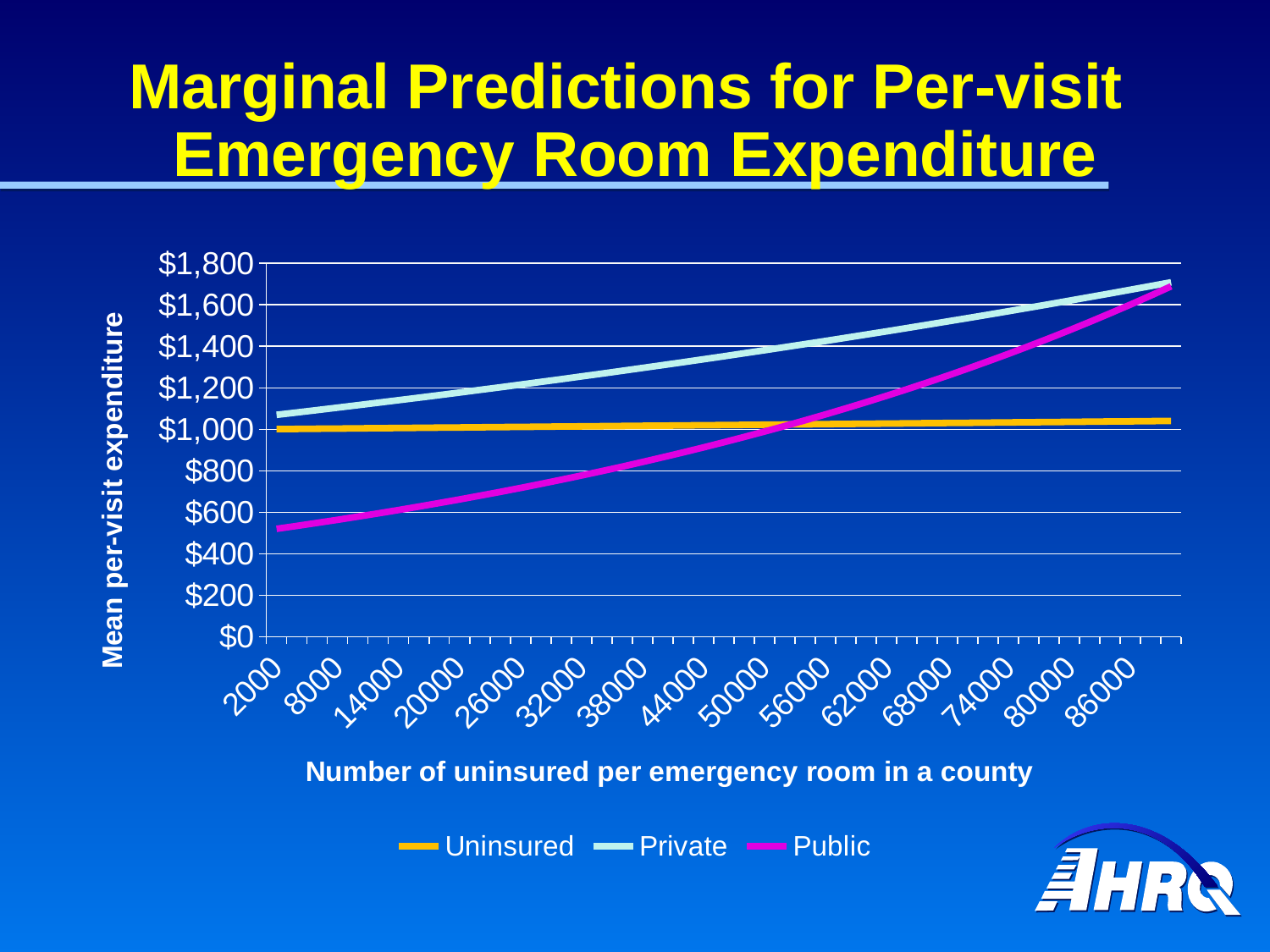

# Marginal Predictions for Per-visit Emergency Room Expenditure

### Chart

| Category | Uninsured | Private | Public |
|---|---|---|---|
| 2000 | 1000.87 | 1069.5629999999999 | 520.3759 |
| 4000 | 1001.748 | 1081.005 | 534.4861999999995 |
| 6000 | 1002.628 | 1092.569 | 548.9792 |
| 8000 | 1003.5069999999994 | 1104.258 | 563.8650999999992 |
| 10000 | 1004.388 | 1116.071 | 579.1547 |
| 12000 | 1005.269 | 1128.01 | 594.8588 |
| 14000 | 1006.151 | 1140.077 | 610.9888000000005 |
| 16000 | 1007.034 | 1152.274 | 627.5561999999992 |
| 18000 | 1007.918 | 1164.6 | 644.5727 |
| 20000 | 1008.8019999999993 | 1177.059 | 662.0507 |
| 22000 | 1009.6880000000007 | 1189.6509999999998 | 680.0025999999995 |
| 24000 | 1010.5730000000005 | 1202.378 | 698.441299999999 |
| 26000 | 1011.4599999999994 | 1215.241 | 717.38 |
| 28000 | 1012.348 | 1228.241 | 736.8322999999989 |
| 30000 | 1013.236 | 1241.3799999999999 | 756.8119999999993 |
| 32000 | 1014.125 | 1254.6609999999998 | 777.3334 |
| 34000 | 1015.015 | 1268.0829999999999 | 798.4112999999992 |
| 36000 | 1015.9059999999994 | 1281.648 | 820.0607 |
| 38000 | 1016.797 | 1295.359 | 842.2972 |
| 40000 | 1017.6890000000005 | 1309.217 | 865.1365999999995 |
| 42000 | 1018.582 | 1323.222 | 888.5952999999994 |
| 44000 | 1019.476 | 1337.378 | 912.6902 |
| 46000 | 1020.371 | 1351.6849999999986 | 937.4384 |
| 48000 | 1021.266 | 1366.145 | 962.8575999999988 |
| 50000 | 1022.1619999999994 | 1380.76 | 988.9660999999992 |
| 52000 | 1023.059 | 1395.531 | 1015.7830000000008 |
| 54000 | 1023.9569999999992 | 1410.46 | 1043.326 |
| 56000 | 1024.855 | 1425.549 | 1071.617 |
| 58000 | 1025.755 | 1440.799 | 1100.6739999999998 |
| 60000 | 1026.655 | 1456.212 | 1130.52 |
| 62000 | 1027.556 | 1471.791 | 1161.1739999999998 |
| 64000 | 1028.457 | 1487.536 | 1192.6599999999999 |
| 66000 | 1029.36 | 1503.449 | 1225.0 |
| 68000 | 1030.263 | 1519.532 | 1258.217 |
| 70000 | 1031.167 | 1535.788 | 1292.3339999999998 |
| 72000 | 1032.072 | 1552.218 | 1327.377 |
| 74000 | 1032.978 | 1568.8229999999999 | 1363.369 |
| 76000 | 1033.8839999999998 | 1585.606 | 1400.338 |
| 78000 | 1034.791 | 1602.568 | 1438.309 |
| 80000 | 1035.6989999999998 | 1619.712 | 1477.31 |
| 82000 | 1036.608 | 1637.04 | 1517.368 |
| 84000 | 1037.518 | 1654.552 | 1558.512 |
| 86000 | 1038.428 | 1672.253 | 1600.772 |
| 88000 | 1039.339 | 1690.1419999999998 | 1644.1779999999999 |
| 90000 | 1040.251 | 1708.223 | 1688.761 |